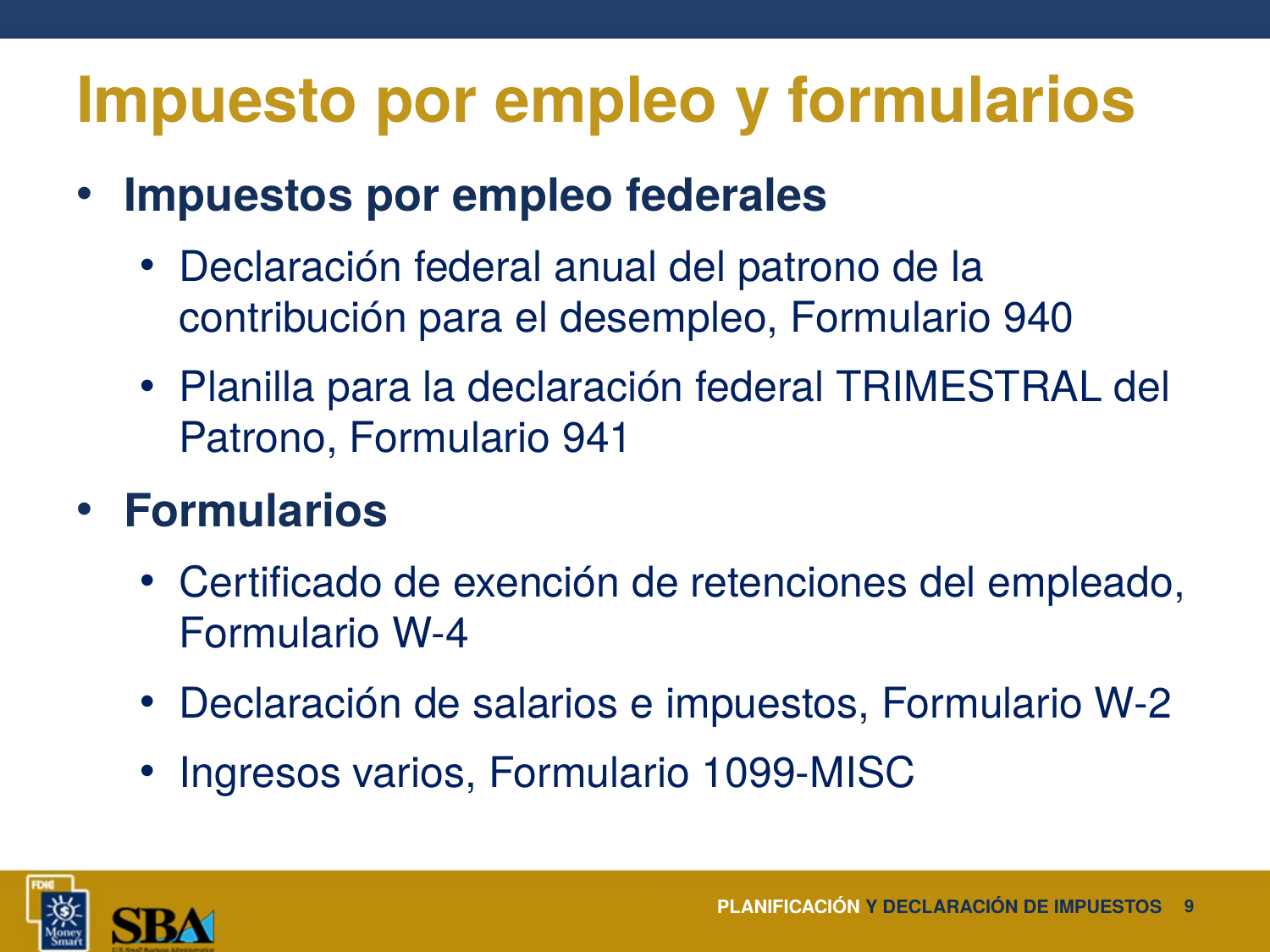

# Impuesto por empleo y formularios
Impuestos por empleo federales
Declaración federal anual del patrono de la contribución para el desempleo, Formulario 940
Planilla para la declaración federal TRIMESTRAL del Patrono, Formulario 941
Formularios
Certificado de exención de retenciones del empleado, Formulario W-4
Declaración de salarios e impuestos, Formulario W-2
Ingresos varios, Formulario 1099-MISC